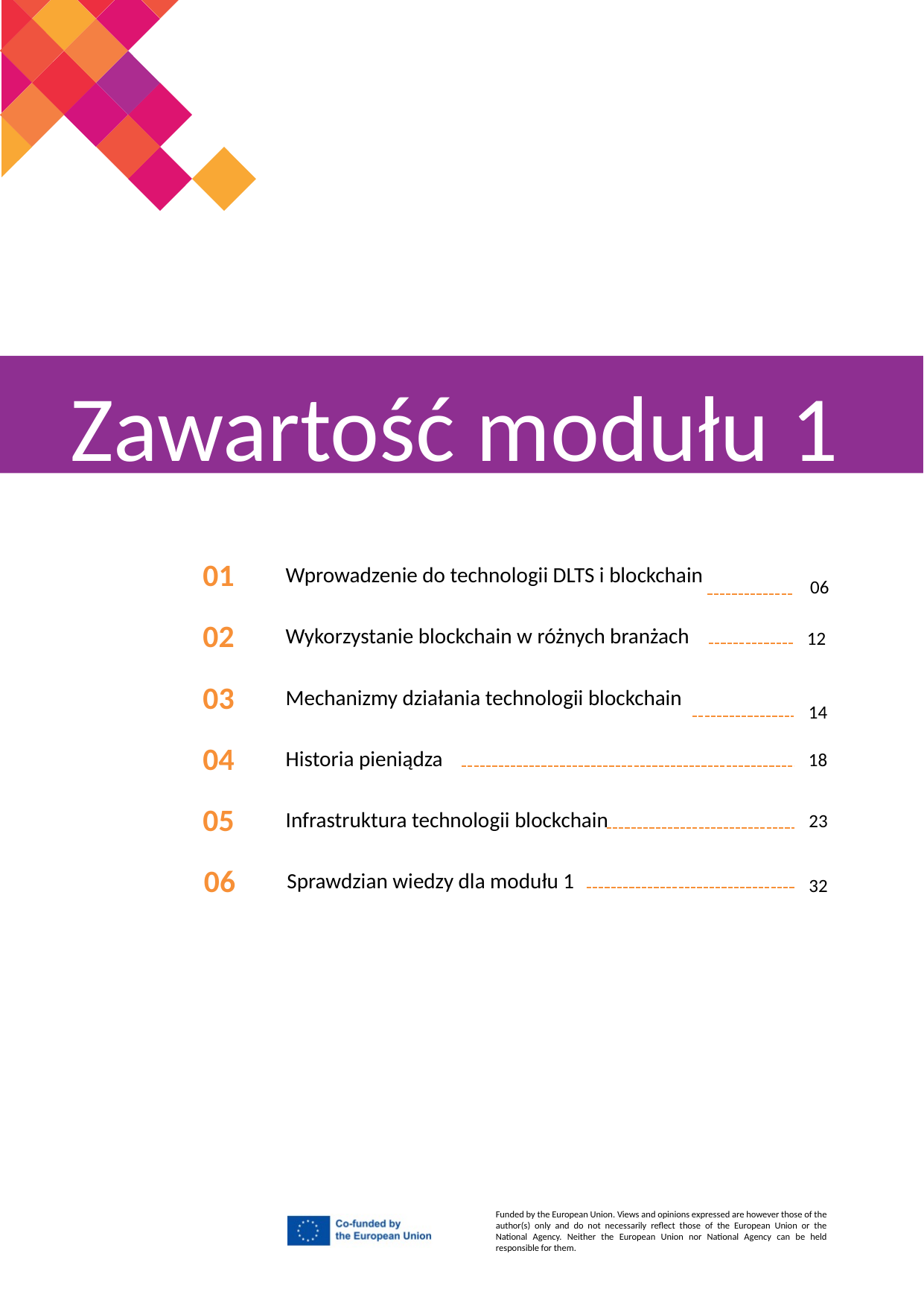

Zawartość modułu 1
01
Wprowadzenie do technologii DLTS i blockchain
06
Wykorzystanie blockchain w różnych branżach
02
12
03
Mechanizmy działania technologii blockchain
14
04
Historia pieniądza
18
05
Infrastruktura technologii blockchain
23
06
Sprawdzian wiedzy dla modułu 1
32